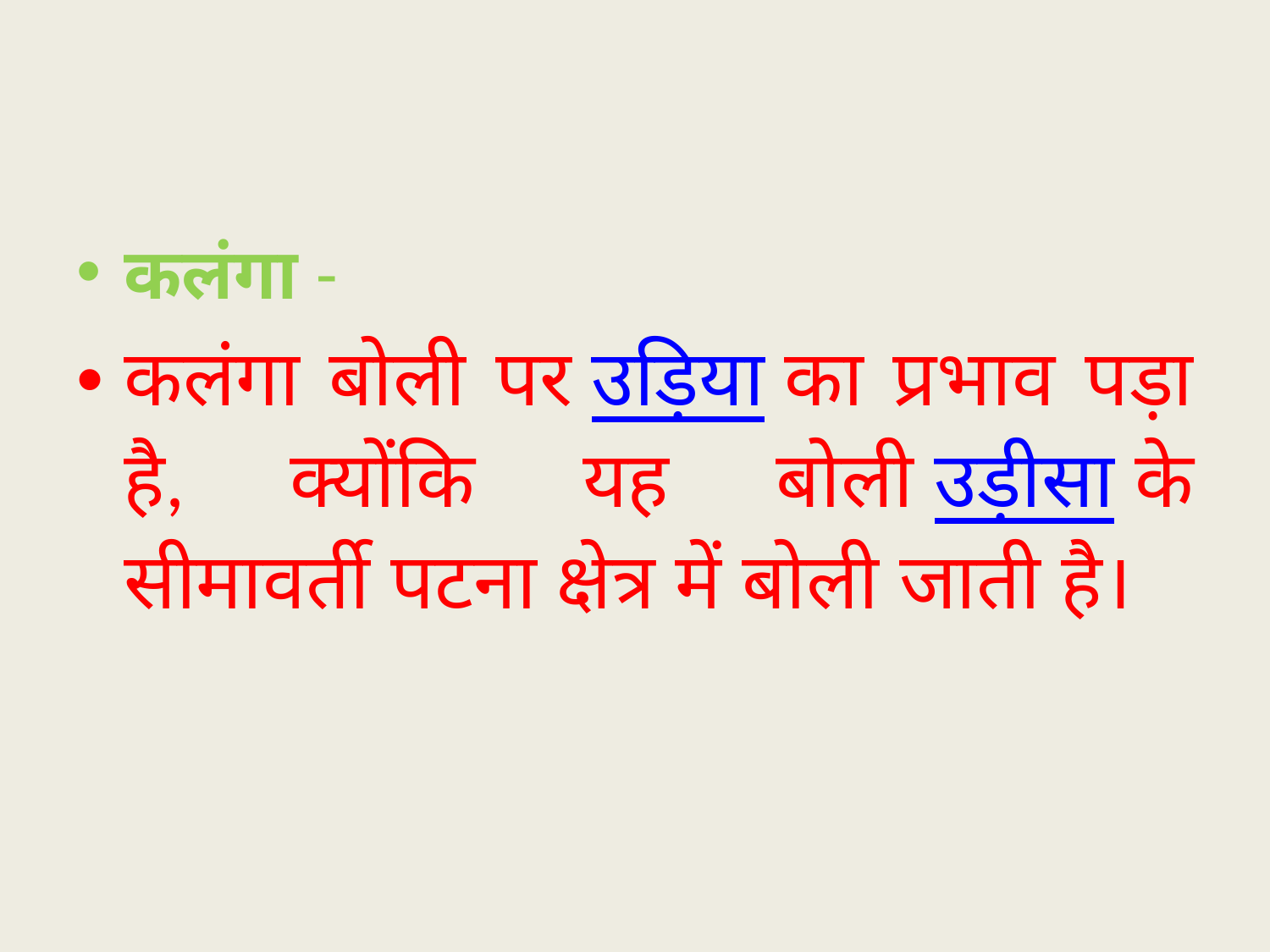

#
कलंगा -
कलंगा बोली पर उड़िया का प्रभाव पड़ा है, क्योंकि यह बोली उड़ीसा के सीमावर्ती पटना क्षेत्र में बोली जाती है।